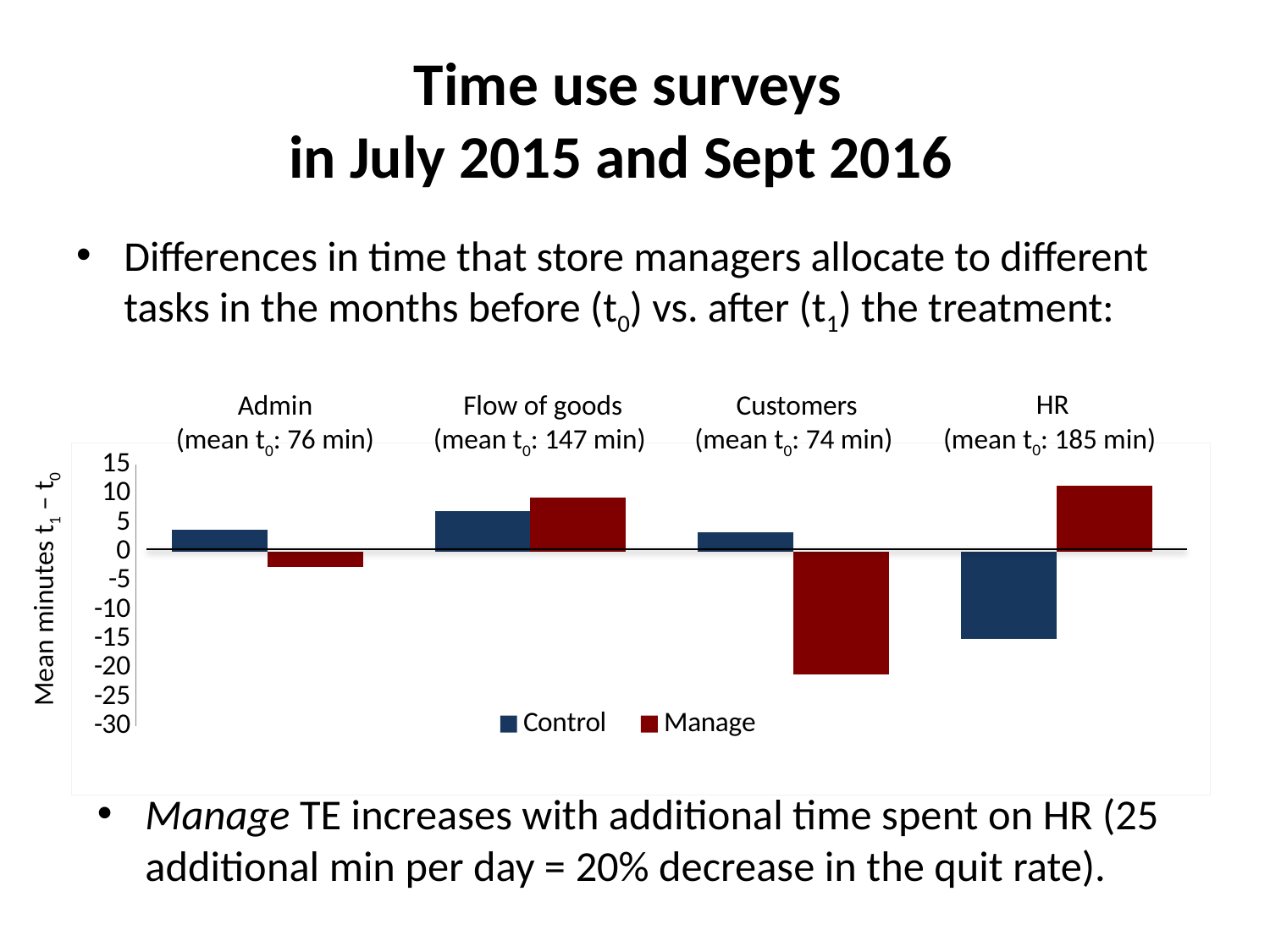

# Time use surveys in July 2015 and Sept 2016
Differences in time that store managers allocate to different tasks in the months before (t0) vs. after (t1) the treatment:

 HR
(mean t0: 185 min)
 Admin
(mean t0: 76 min)
 Flow of goods
(mean t0: 147 min)
 Customers
(mean t0: 74 min)

### Chart

| Category | Control | Manage |
|---|---|---|
| Admin | 3.7 | -2.7 |
| Goods, logistics | 6.9 | 9.2 |
| Customers | 3.3 | -21.2 |
| HR, turnover | -15.0 | 11.3 |
Mean minutes t1 – t0
Manage TE increases with additional time spent on HR (25 additional min per day = 20% decrease in the quit rate).